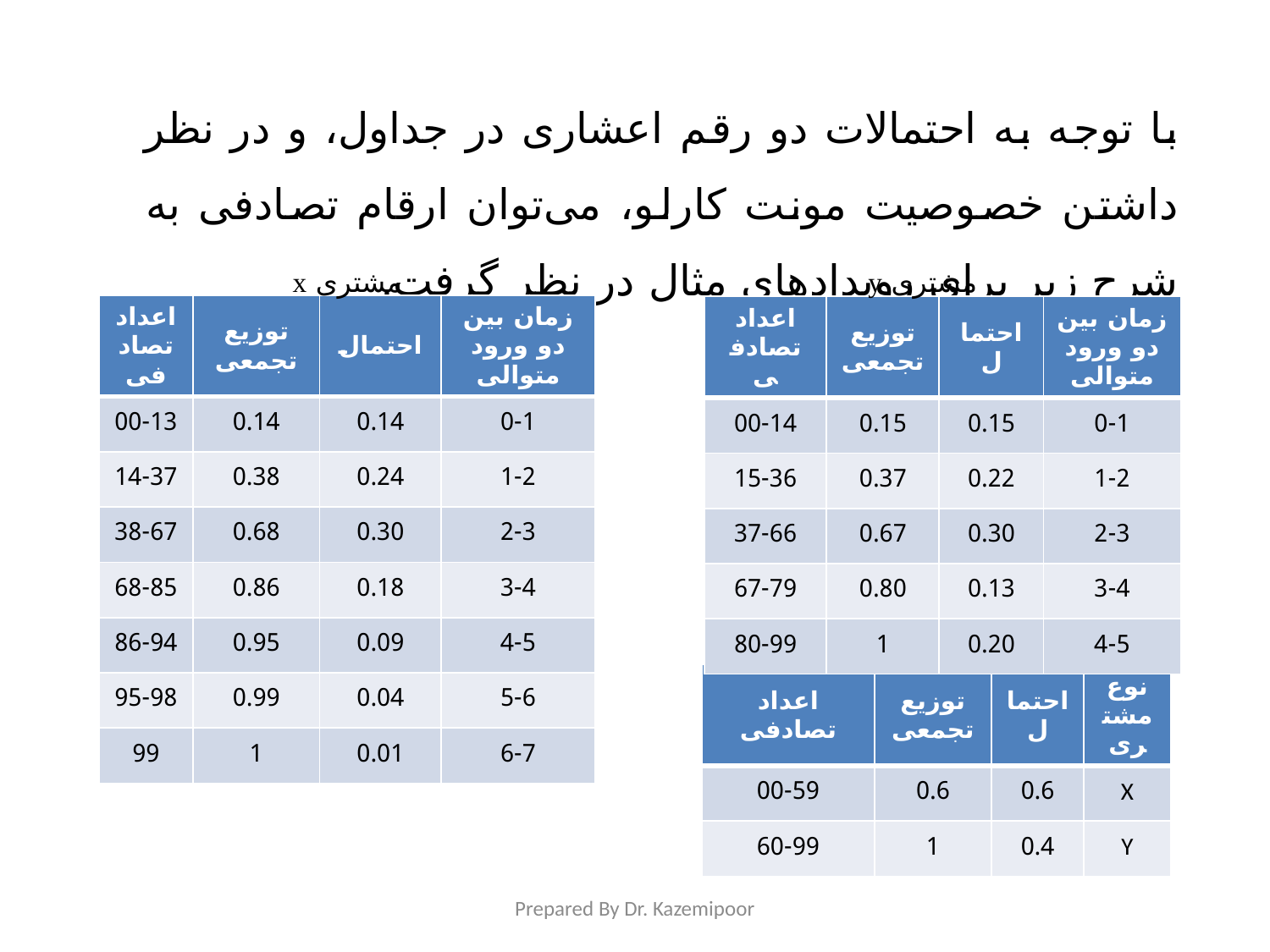

با توجه به احتمالات دو رقم اعشاری در جداول، و در نظر داشتن خصوصیت مونت کارلو، می‌توان ارقام تصادفی به شرح زیر برای رویدادهای مثال در نظر گرفت.
مشتری x
مشتری y
| اعداد تصادفی | توزیع تجمعی | احتمال | زمان بین دو ورود متوالی |
| --- | --- | --- | --- |
| 00-13 | 0.14 | 0.14 | 0-1 |
| 14-37 | 0.38 | 0.24 | 1-2 |
| 38-67 | 0.68 | 0.30 | 2-3 |
| 68-85 | 0.86 | 0.18 | 3-4 |
| 86-94 | 0.95 | 0.09 | 4-5 |
| 95-98 | 0.99 | 0.04 | 5-6 |
| 99 | 1 | 0.01 | 6-7 |
| اعداد تصادفی | توزیع تجمعی | احتمال | زمان بین دو ورود متوالی |
| --- | --- | --- | --- |
| 00-14 | 0.15 | 0.15 | 0-1 |
| 15-36 | 0.37 | 0.22 | 1-2 |
| 37-66 | 0.67 | 0.30 | 2-3 |
| 67-79 | 0.80 | 0.13 | 3-4 |
| 80-99 | 1 | 0.20 | 4-5 |
| اعداد تصادفی | توزیع تجمعی | احتمال | نوع مشتری |
| --- | --- | --- | --- |
| 00-59 | 0.6 | 0.6 | X |
| 60-99 | 1 | 0.4 | Y |
Prepared By Dr. Kazemipoor